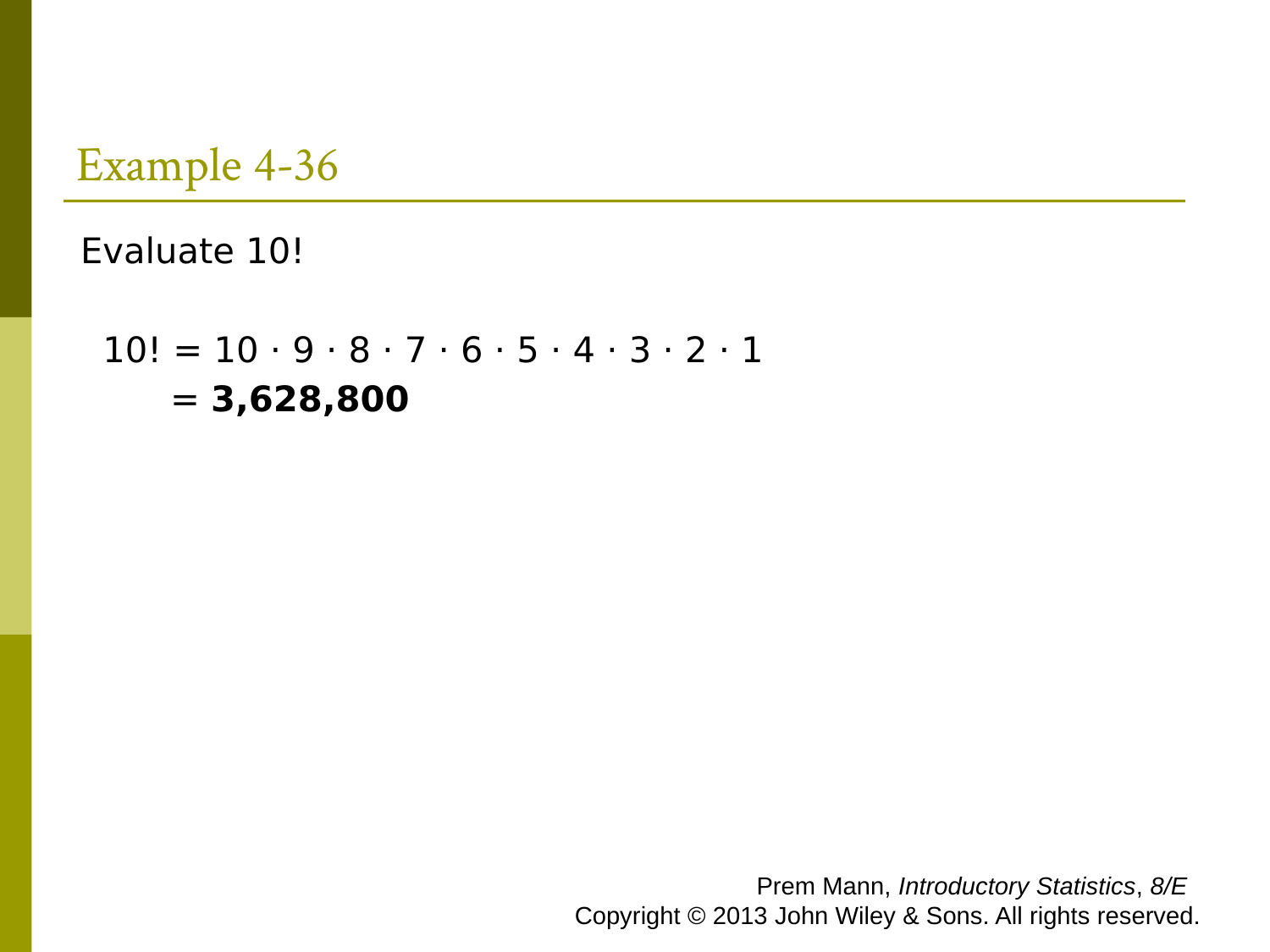

# Example 4-36
Evaluate 10!

  10! = 10 · 9 · 8 · 7 · 6 · 5 · 4 · 3 · 2 · 1
        = 3,628,800
                          Prem Mann, Introductory Statistics, 8/E Copyright © 2013 John Wiley & Sons. All rights reserved.